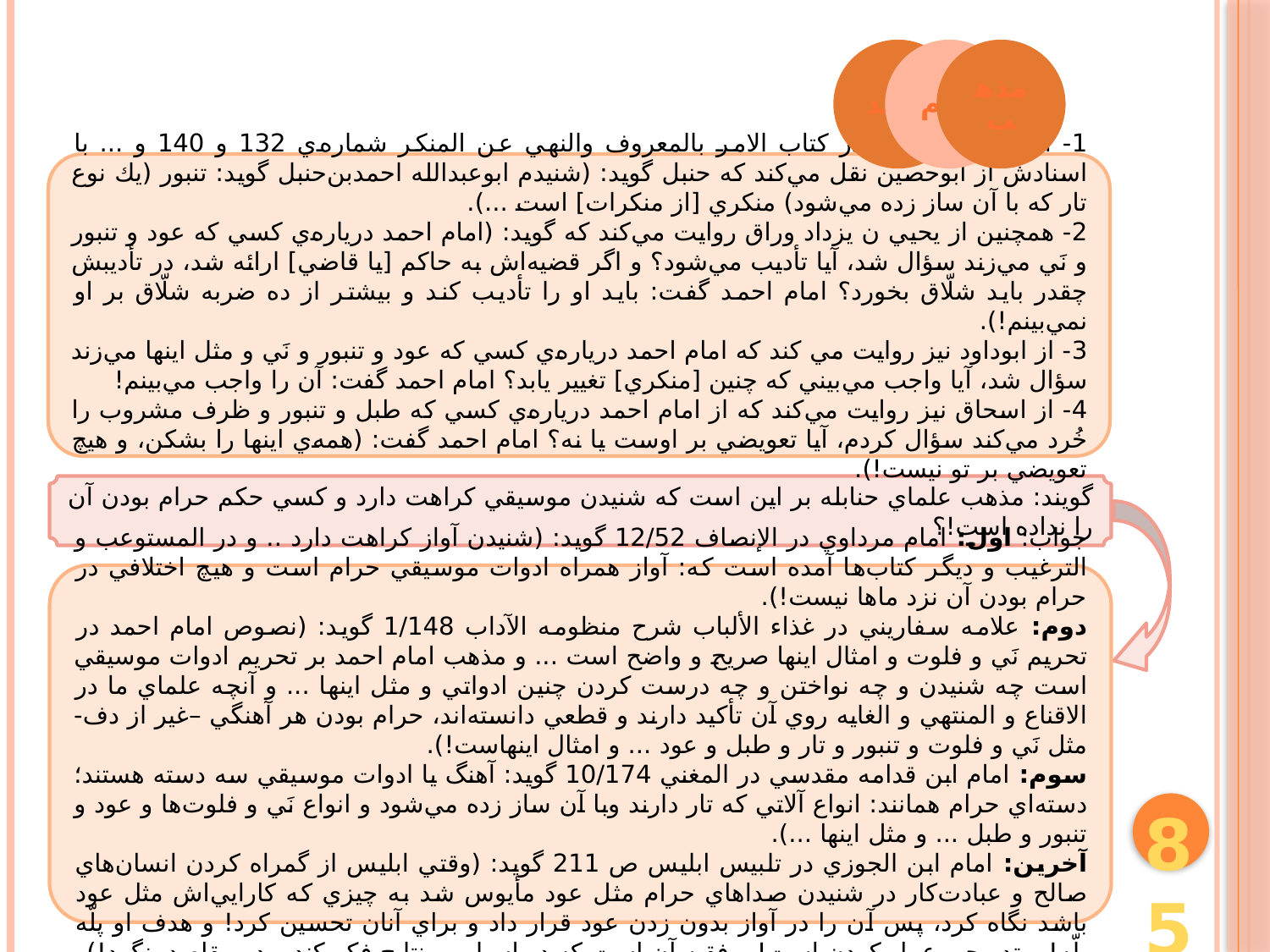

احمد
امام
مذهب
1- امام ابوبكر خلال در كتاب الامر بالمعروف والنهي عن المنكر شماره‌ي 132 و 140 و ... با اسنادش از ابوحصين نقل مي‌كند كه حنبل گويد: (شنيدم ابوعبدالله احمد‌بن‌حنبل گويد: تنبور (يك نوع تار كه با آن ساز زده مي‌شود) منكري [از منكرات] است ...).
2- همچنين از يحيي ن يزداد وراق روايت مي‌كند كه گويد: (امام احمد درياره‌‌ي كسي كه عود و تنبور و نَي مي‌زند سؤال شد، آيا تأديب مي‌شود؟ و اگر قضيه‌اش به حاكم [يا قاضي] ارائه شد، در تأديبش چقدر بايد شلّاق بخورد؟ امام احمد گفت: بايد او را تأديب كند و بيشتر از ده ضربه شلّاق بر او نمي‌بينم!).
3- از ابوداود نيز روايت مي كند كه امام احمد درياره‌‌ي كسي كه عود و تنبور و نَي و مثل اينها مي‌زند سؤال شد، آيا واجب مي‌بيني كه چنين [منكري] تغيير يابد؟ امام احمد گفت: آن را واجب مي‌بينم!
4- از اسحاق نيز روايت مي‌كند كه از امام احمد درياره‌‌ي كسي كه طبل و تنبور و ظرف مشروب را خُرد مي‌كند سؤال كردم، آيا تعويضي بر اوست يا نه؟ امام احمد گفت: (همه‌ي اينها را بشكن، و هيچ تعويضي بر تو نيست!).
گويند: مذهب علماي حنابله بر اين است كه شنيدن موسيقي كراهت دارد و كسي حكم حرام بودن آن را نداده است!؟

جواب: اول: امام مرداوي در الإنصاف 12/52 گويد: (شنيدن آواز كراهت دارد .. و در المستوعب و الترغيب و ديگر كتاب‌ها آمده است كه: آواز همراه ادوات موسيقي حرام است و هيچ اختلافي در حرام بودن آن نزد ماها نيست!).
دوم: علامه سفاريني در غذاء الألباب شرح منظومه الآداب 1/148 گويد: (نصوص امام احمد در تحريم نَي و فلوت و امثال اينها صريح و واضح است ... و مذهب امام احمد بر تحريم ادوات موسيقي است چه شنيدن و چه نواختن و چه درست كردن چنين ادواتي و مثل اينها ... و آنچه علماي ما در الاقناع و المنتهي و الغايه روي آن تأكيد دارند و قطعي دانسته‌اند، حرام بودن هر آهنگي –غير از دف- مثل نَي و فلوت و تنبور و تار و طبل و عود ... و امثال اينهاست!).
سوم: امام ابن قدامه مقدسي در المغني 10/174 گويد: آهنگ يا ادوات موسيقي سه دسته هستند؛ دسته‌اي حرام همانند: انواع آلاتي كه تار دارند وبا آن ساز زده مي‌شود و انواع نَي و فلوت‌ها و عود و تنبور و طبل ... و مثل اينها ...).
آخرين: امام ابن الجوزي در تلبيس ابليس ص 211 گويد: (وقتي ابليس از گمراه كردن انسان‌هاي صالح و عبادت‌كار در شنيدن صداهاي حرام مثل عود مأيوس شد به چيزي كه كارايي‌اش مثل عود باشد نگاه كرد، پس آن را در آواز بدون زدن عود قرار داد و براي آنان تحسين كرد! و هدف او پلّه پلّه! و تدريجي عمل كردن است! و فقيه آن است كه در اسباب و نتايج فكر كند و در مقاصد بنگرد!).
85